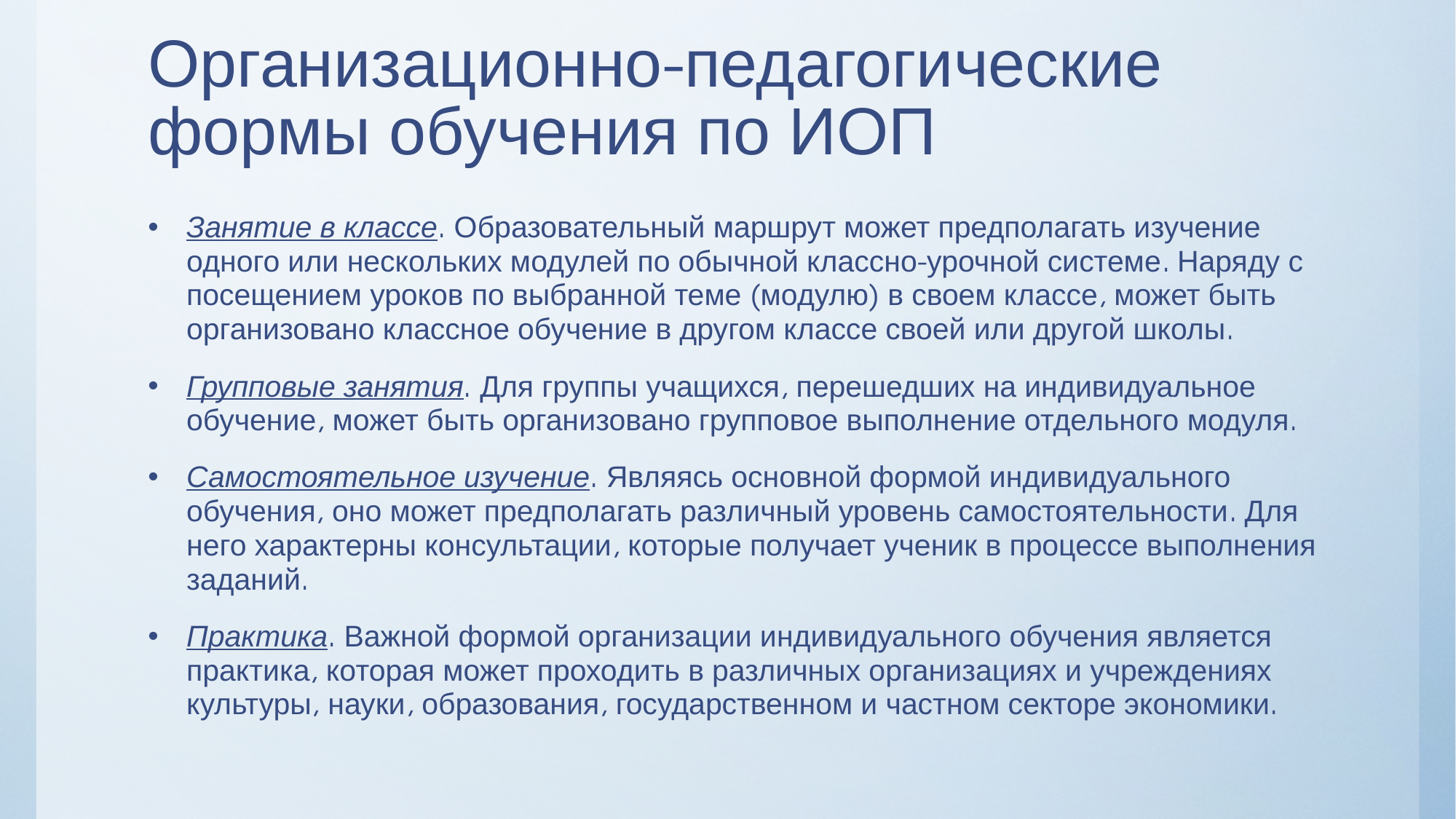

# Организационно-педагогические формы обучения по ИОП
Занятие в классе. Образовательный маршрут может предполагать изучение одного или нескольких модулей по обычной классно-урочной системе. Наряду с посещением уроков по выбранной теме (модулю) в своем классе, может быть организовано классное обучение в другом классе своей или другой школы.
Групповые занятия. Для группы учащихся, перешедших на индивидуальное обучение, может быть организовано групповое выполнение отдельного модуля.
Самостоятельное изучение. Являясь основной формой индивидуального обучения, оно может предполагать различный уровень самостоятельности. Для него характерны консультации, которые получает ученик в процессе выполнения заданий.
Практика. Важной формой организации индивидуального обучения является практика, которая может проходить в различных организациях и учреждениях культуры, науки, образования, государственном и частном секторе экономики.